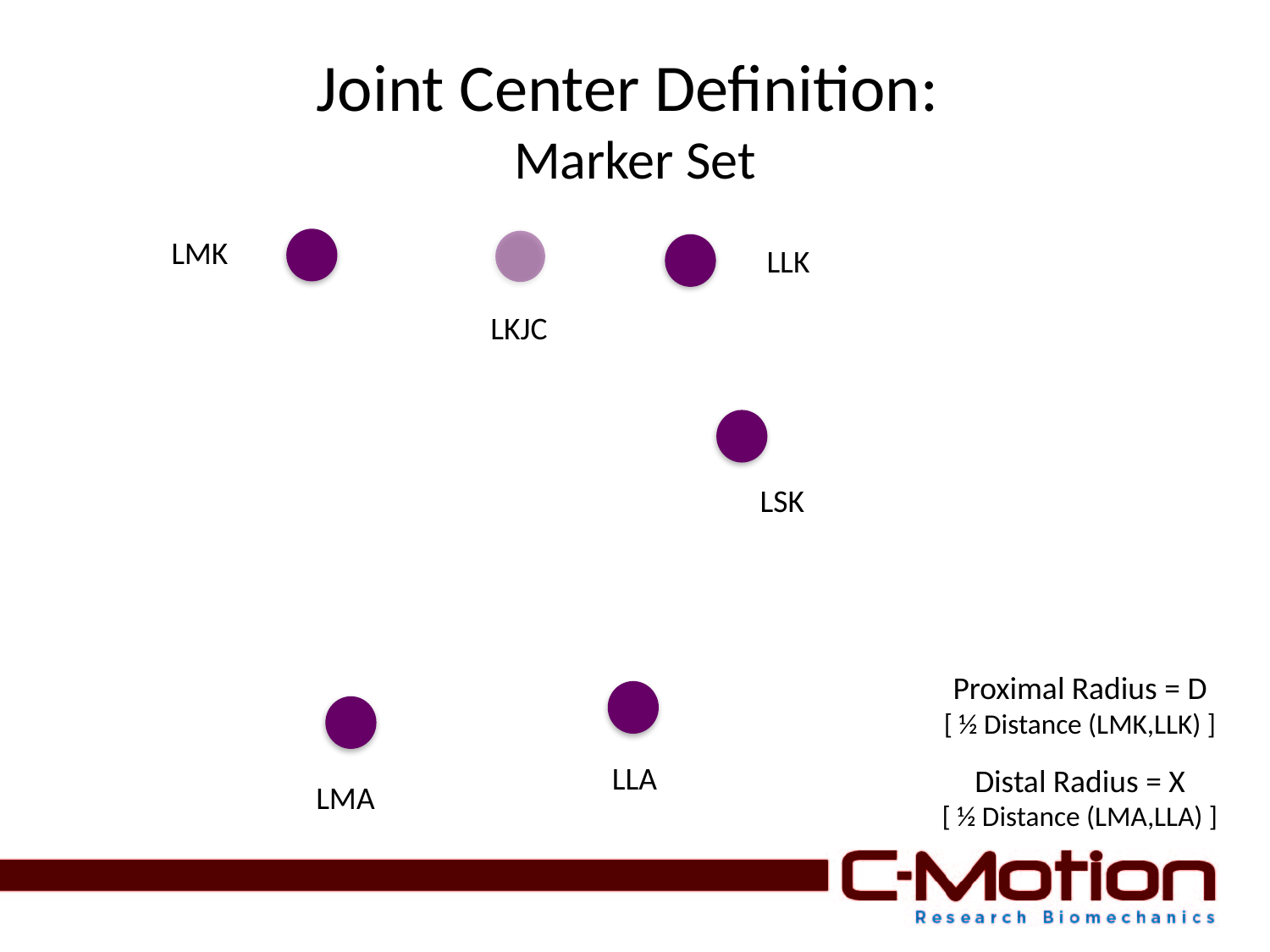

# Joint Center Definition: Marker Set
LMK

LLK

LKJC

LSK
Proximal Radius = D
[ ½ Distance (LMK,LLK) ]

LLA
Distal Radius = X
[ ½ Distance (LMA,LLA) ]
LMA